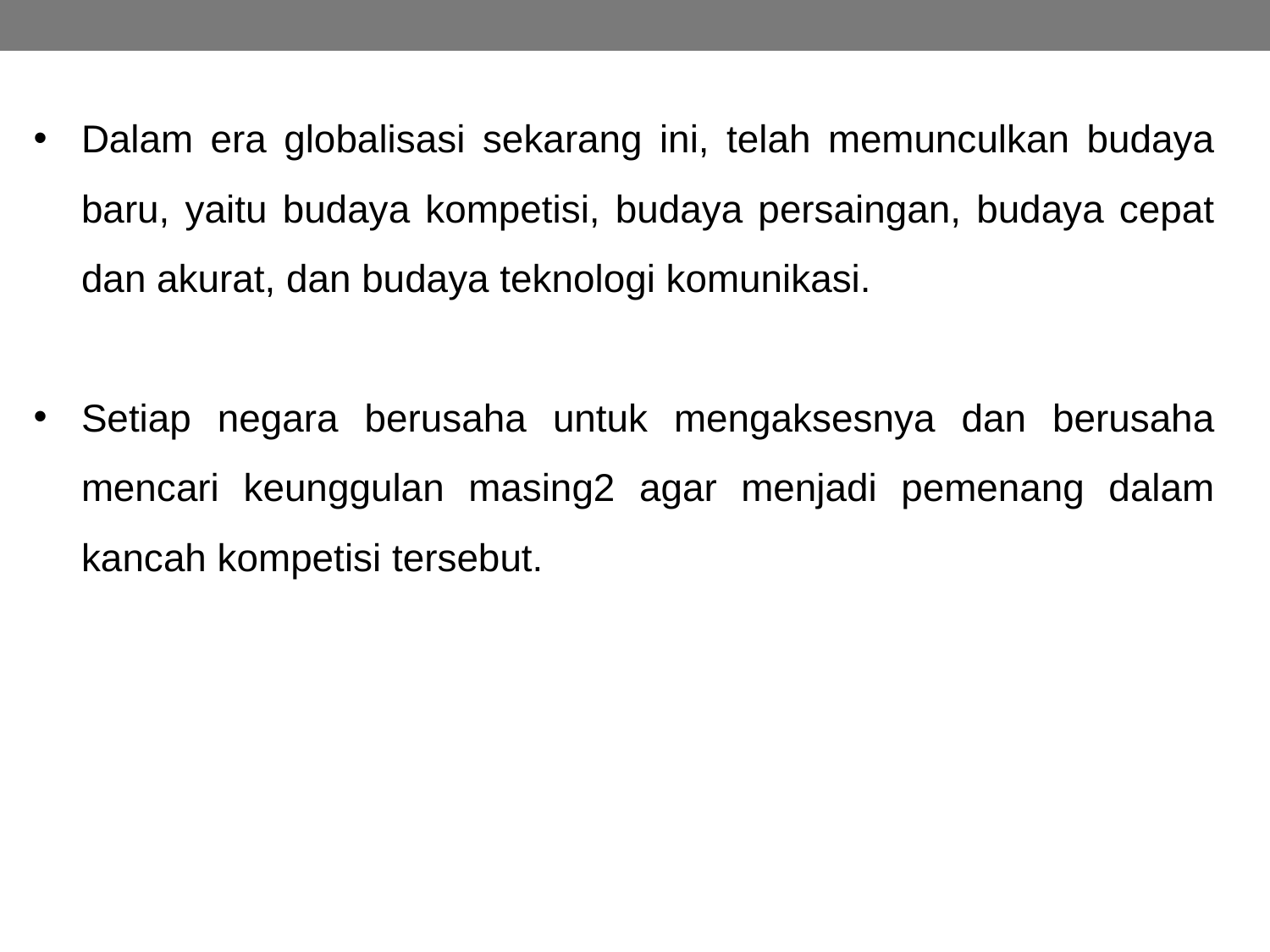

Dalam era globalisasi sekarang ini, telah memunculkan budaya baru, yaitu budaya kompetisi, budaya persaingan, budaya cepat dan akurat, dan budaya teknologi komunikasi.

Setiap negara berusaha untuk mengaksesnya dan berusaha mencari keunggulan masing2 agar menjadi pemenang dalam kancah kompetisi tersebut.